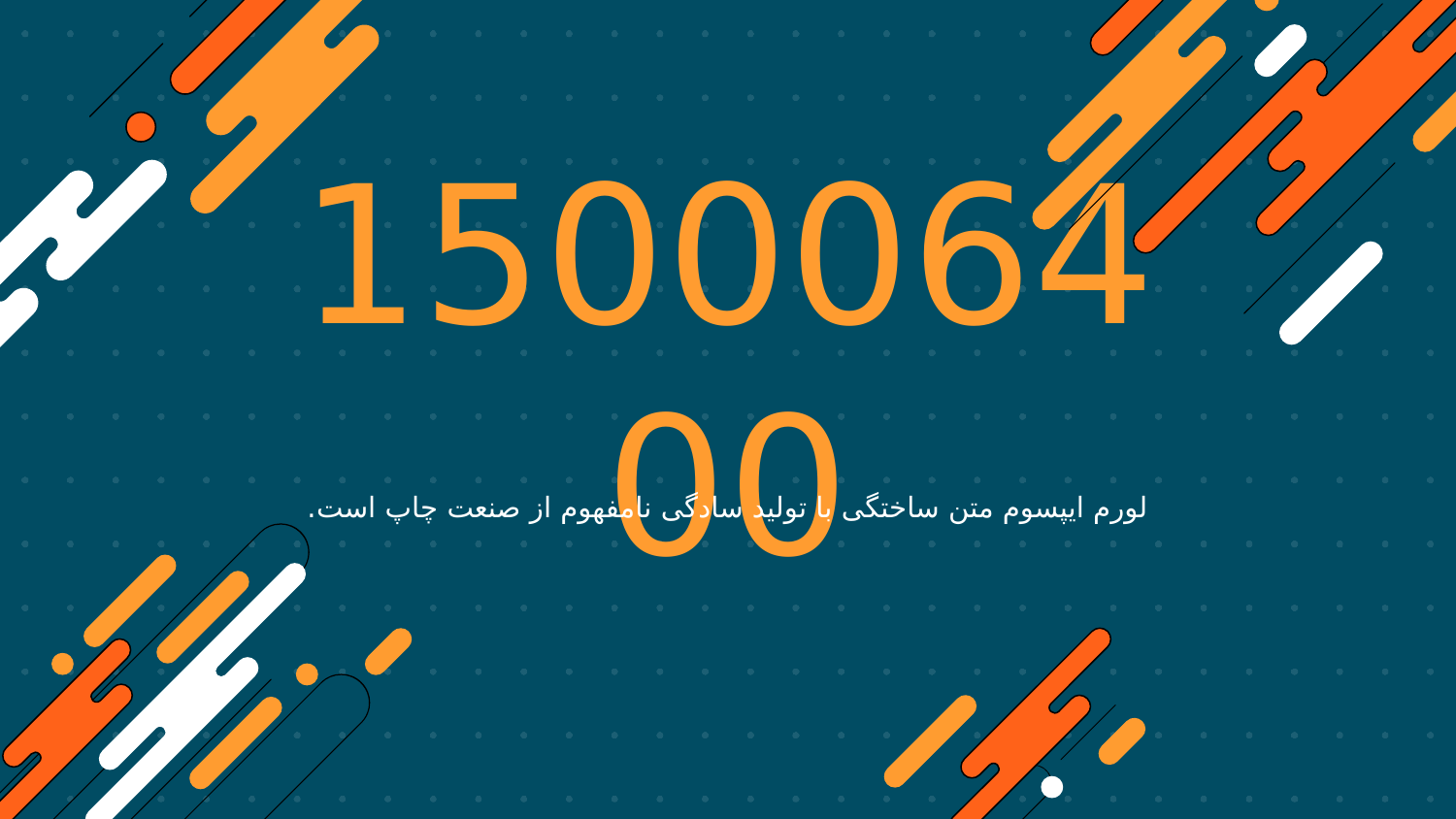

# 150006400
لورم ایپسوم متن ساختگی با تولید سادگی نامفهوم از صنعت چاپ است.